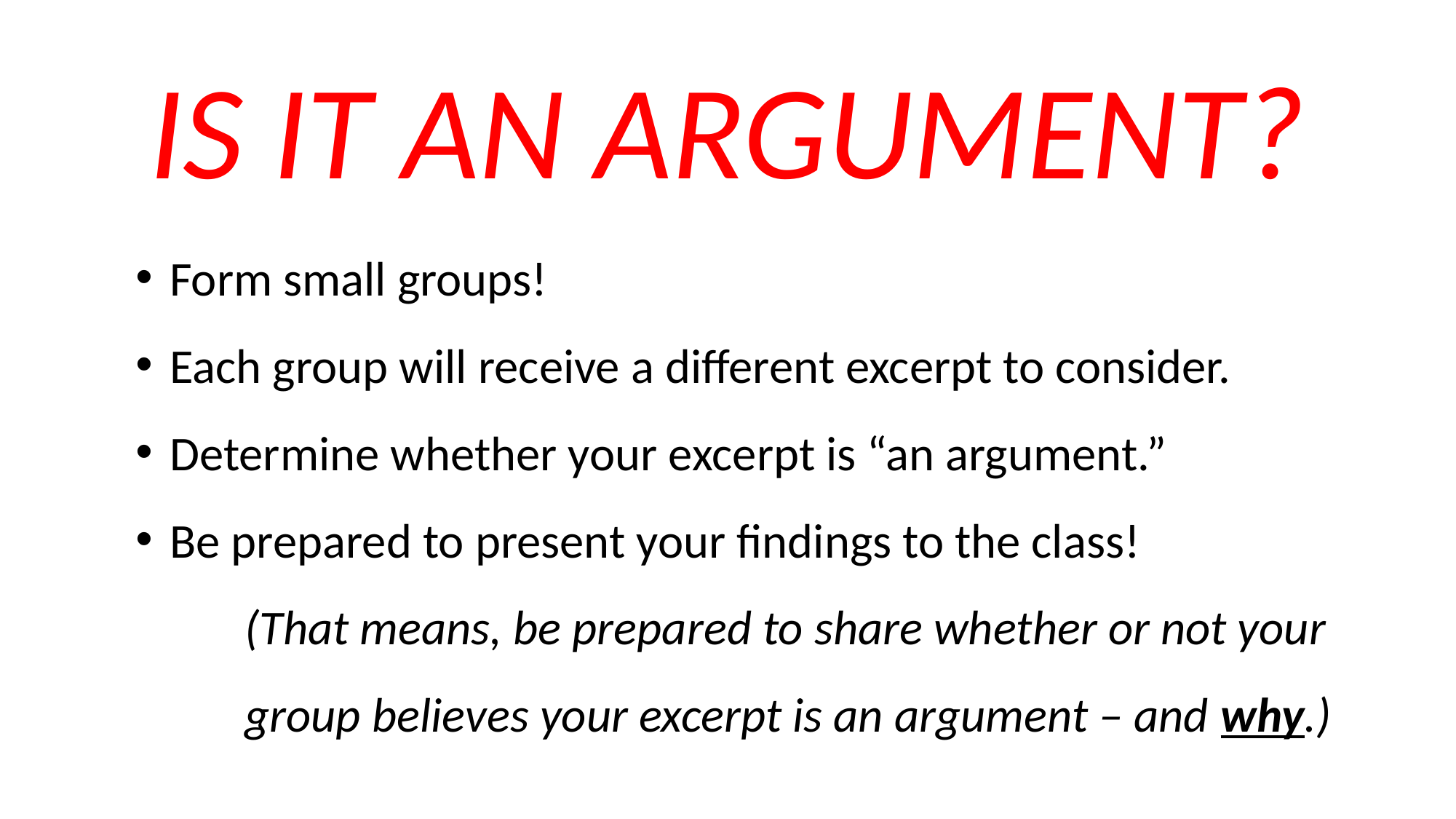

IS IT AN ARGUMENT?
Form small groups!
Each group will receive a different excerpt to consider.
Determine whether your excerpt is “an argument.”
Be prepared to present your findings to the class!
	(That means, be prepared to share whether or not your 	group believes your excerpt is an argument – and why.)